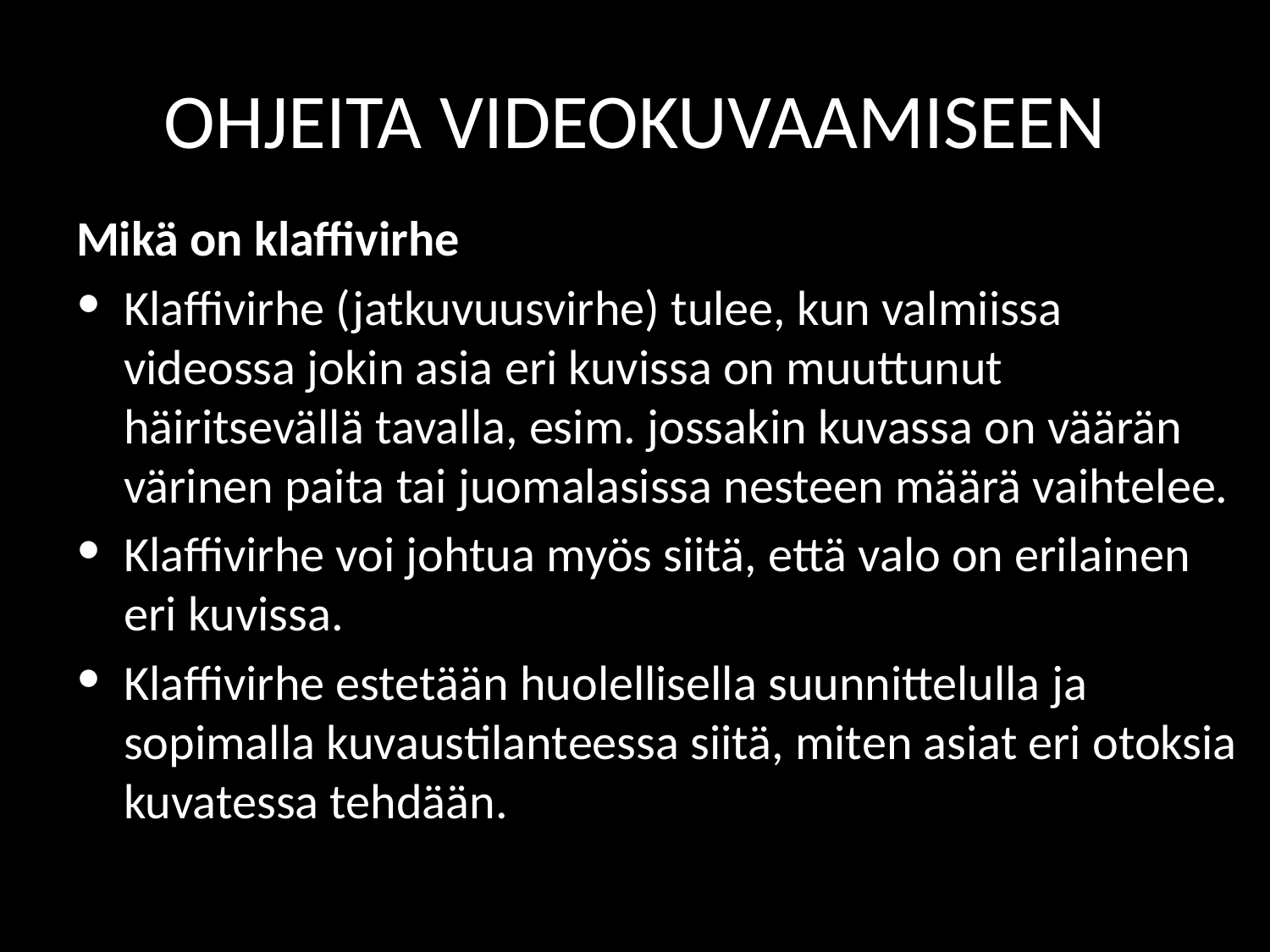

# OHJEITA VIDEOKUVAAMISEEN
Mikä on klaffivirhe
Klaffivirhe (jatkuvuusvirhe) tulee, kun valmiissa videossa jokin asia eri kuvissa on muuttunut häiritsevällä tavalla, esim. jossakin kuvassa on väärän värinen paita tai juomalasissa nesteen määrä vaihtelee.
Klaffivirhe voi johtua myös siitä, että valo on erilainen eri kuvissa.
Klaffivirhe estetään huolellisella suunnittelulla ja sopimalla kuvaustilanteessa siitä, miten asiat eri otoksia kuvatessa tehdään.